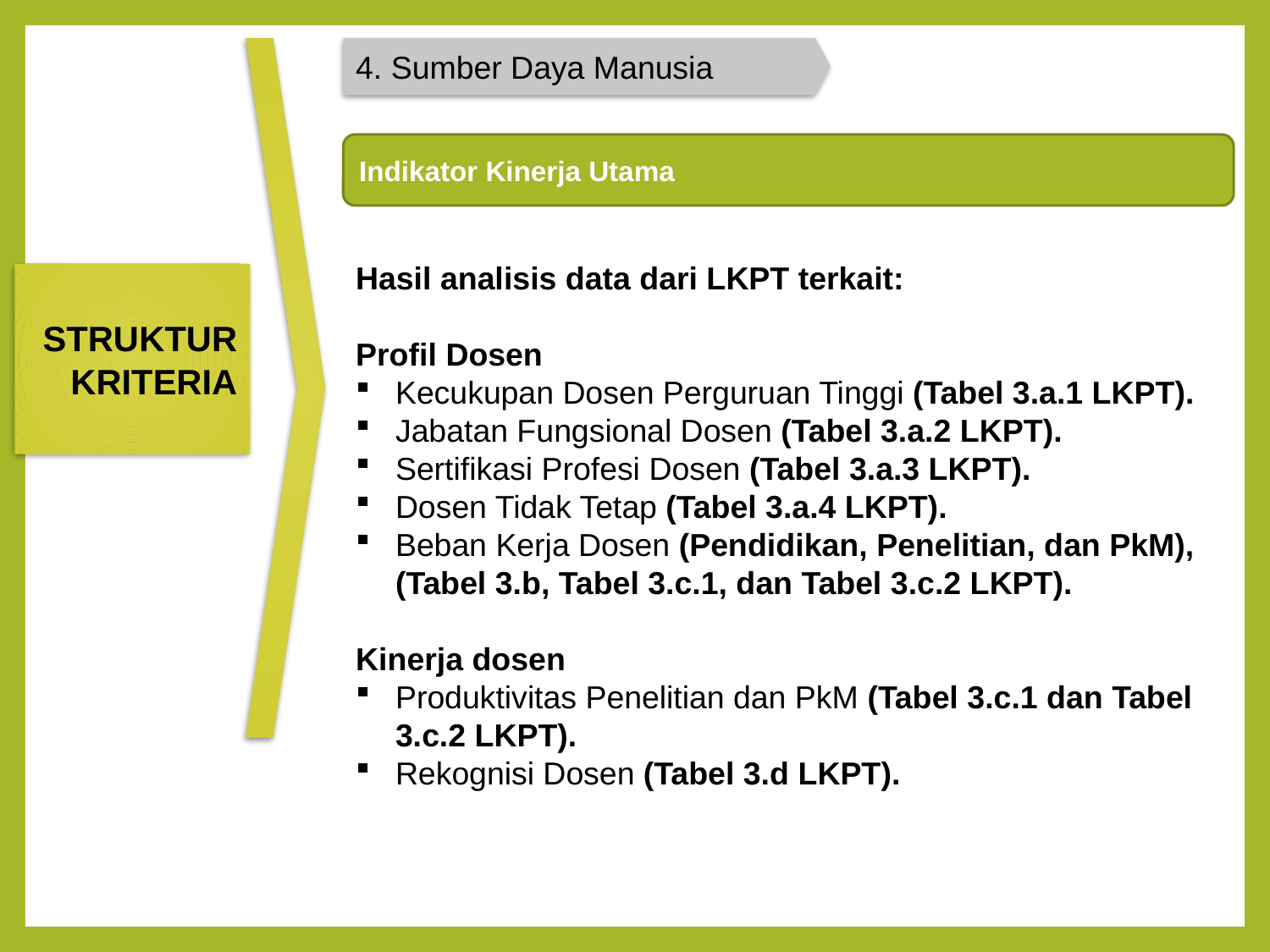

4. Sumber Daya Manusia
Indikator Kinerja Utama
Hasil analisis data dari LKPT terkait:

Profil Dosen
Kecukupan Dosen Perguruan Tinggi (Tabel 3.a.1 LKPT).
Jabatan Fungsional Dosen (Tabel 3.a.2 LKPT).
Sertifikasi Profesi Dosen (Tabel 3.a.3 LKPT).
Dosen Tidak Tetap (Tabel 3.a.4 LKPT).
Beban Kerja Dosen (Pendidikan, Penelitian, dan PkM), (Tabel 3.b, Tabel 3.c.1, dan Tabel 3.c.2 LKPT).

Kinerja dosen
Produktivitas Penelitian dan PkM (Tabel 3.c.1 dan Tabel 3.c.2 LKPT).
Rekognisi Dosen (Tabel 3.d LKPT).
STRUKTUR KRITERIA